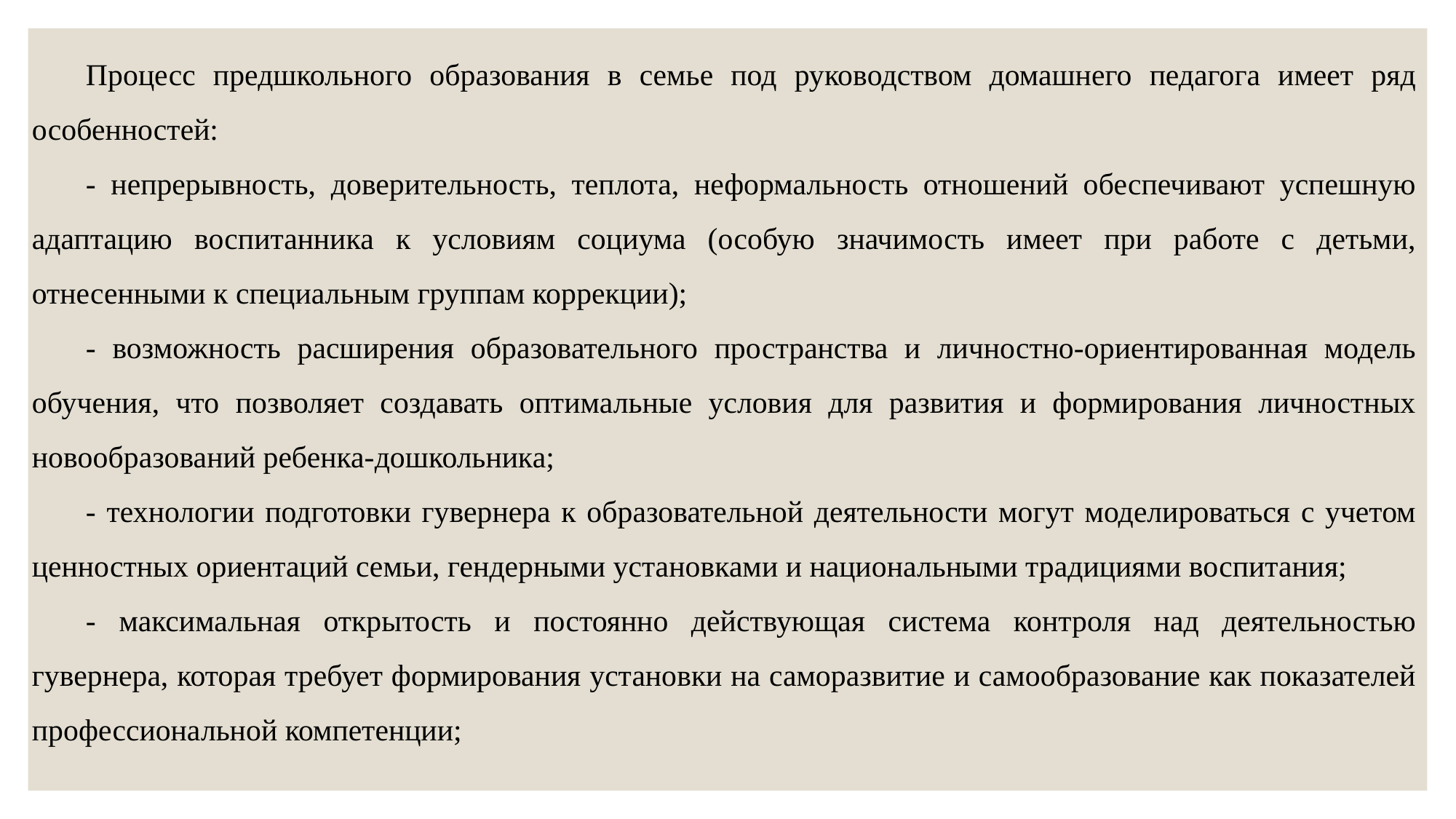

Процесс предшкольного образования в семье под руководством домашнего педагога имеет ряд особенностей:
- непрерывность, доверительность, теплота, неформальность отношений обеспечивают успешную адаптацию воспитанника к условиям социума (особую значимость имеет при работе с детьми, отнесенными к специальным группам коррекции);
- возможность расширения образовательного пространства и личностно-ориентированная модель обучения, что позволяет создавать оптимальные условия для развития и формирования личностных новообразований ребенка-дошкольника;
- технологии подготовки гувернера к образовательной деятельности могут моделироваться с учетом ценностных ориентаций семьи, гендерными установками и национальными традициями воспитания;
- максимальная открытость и постоянно действующая система контроля над деятельностью гувернера, которая требует формирования установки на саморазвитие и самообразование как показателей профессиональной компетенции;